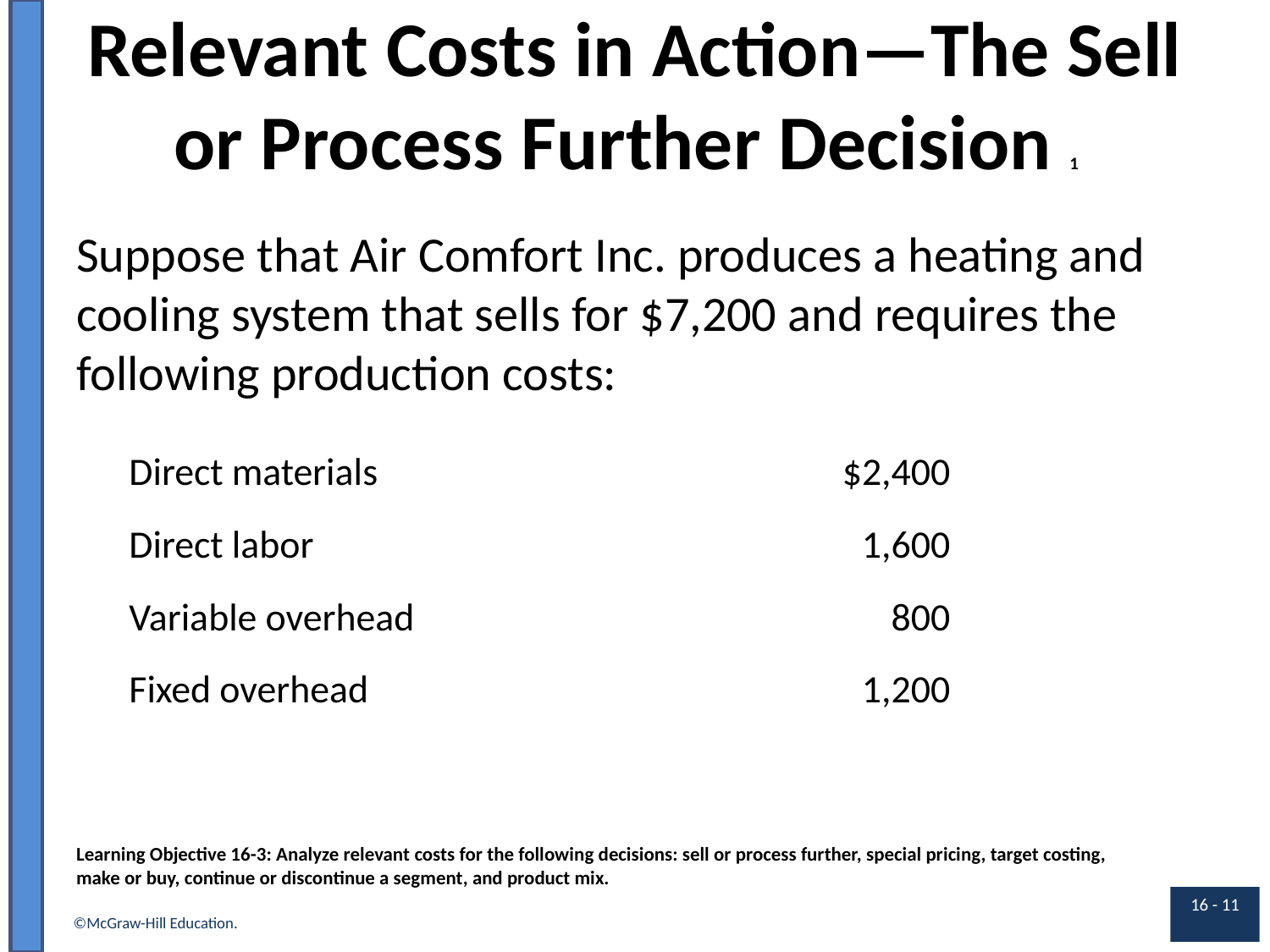

# Relevant Costs in Action—The Sell or Process Further Decision 1
Suppose that Air Comfort Inc. produces a heating and cooling system that sells for $7,200 and requires the following production costs:
| Direct materials | $2,400 |
| --- | --- |
| Direct labor | 1,600 |
| Variable overhead | 800 |
| Fixed overhead | 1,200 |
Learning Objective 16-3: Analyze relevant costs for the following decisions: sell or process further, special pricing, target costing, make or buy, continue or discontinue a segment, and product mix.